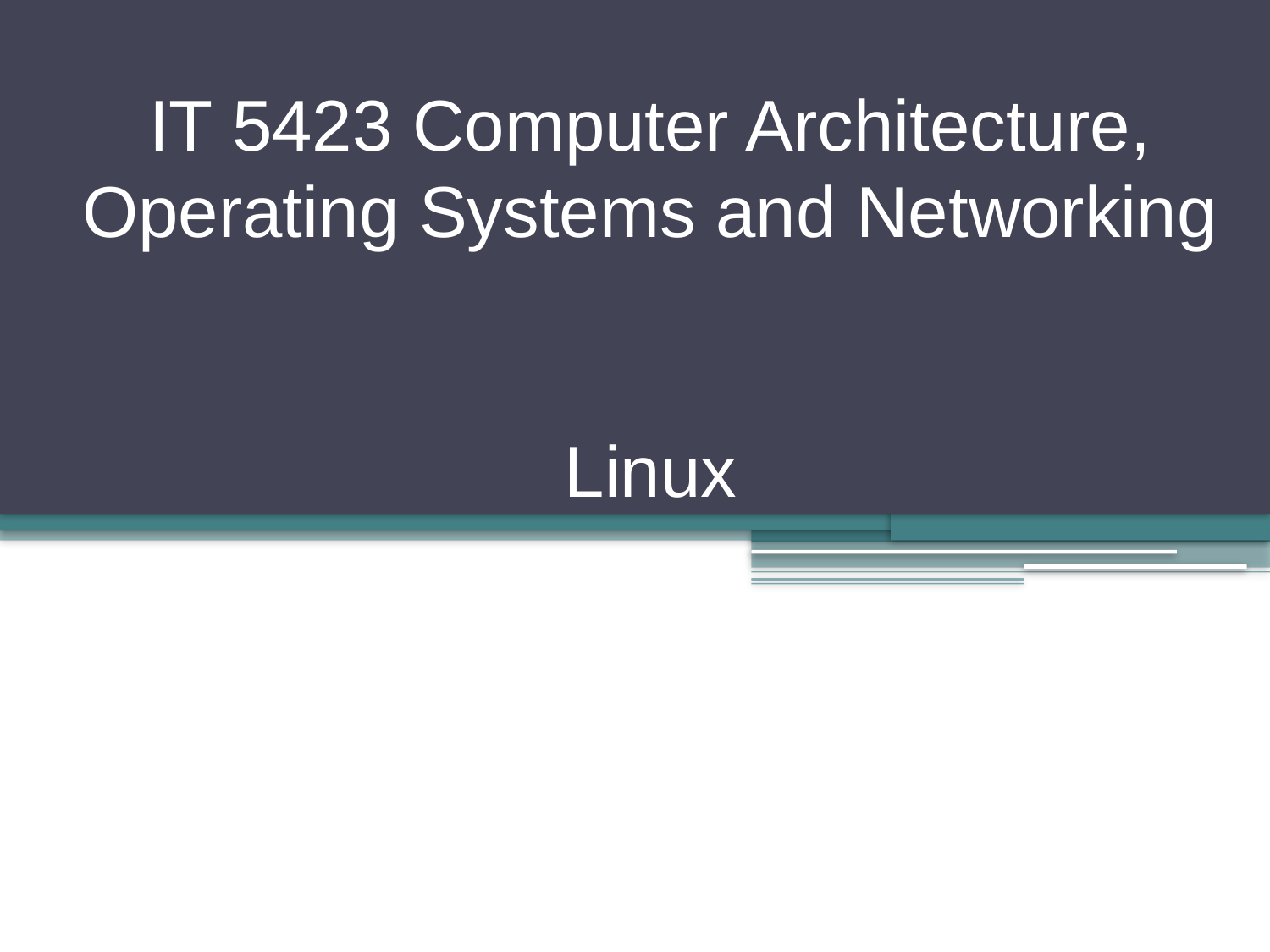

# IT 5423 Computer Architecture, Operating Systems and Networking Linux